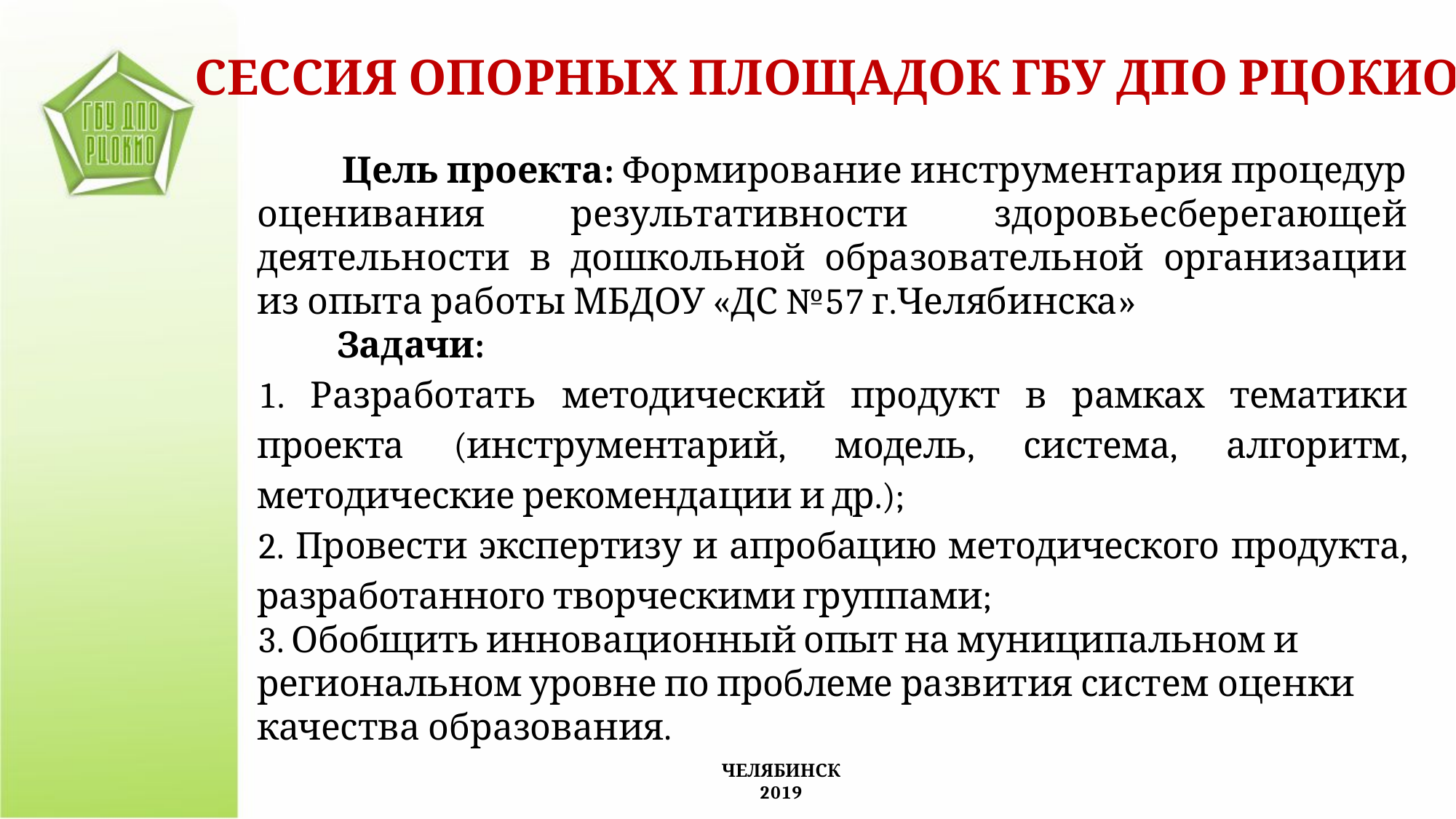

СЕССИЯ ОПОРНЫХ ПЛОЩАДОК ГБУ ДПО РЦОКИО
          Цель проекта: Формирование инструментария процедур оценивания результативности здоровьесберегающей деятельности в дошкольной образовательной организации из опыта работы МБДОУ «ДС №57 г.Челябинска»
          Задачи:
1. Разработать методический продукт в рамках тематики проекта (инструментарий, модель, система, алгоритм, методические рекомендации и др.);
2. Провести экспертизу и апробацию методического продукта, разработанного творческими группами;
3. Обобщить инновационный опыт на муниципальном и региональном уровне по проблеме развития систем оценки качества образования.

ЧЕЛЯБИНСК
2019